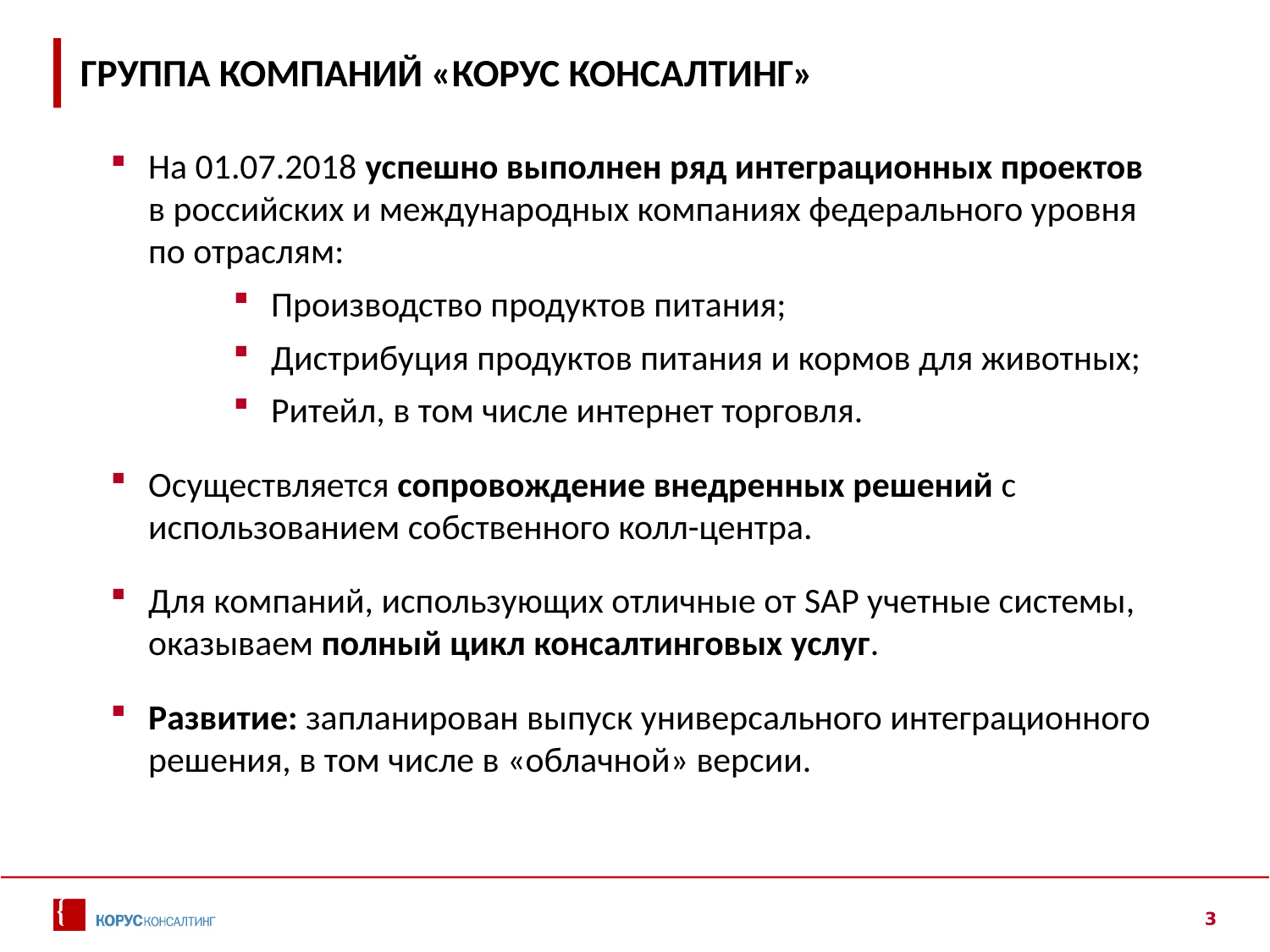

# Группа компаний «КОРУС Консалтинг»
На 01.07.2018 успешно выполнен ряд интеграционных проектов в российских и международных компаниях федерального уровня по отраслям:
Производство продуктов питания;
Дистрибуция продуктов питания и кормов для животных;
Ритейл, в том числе интернет торговля.
Осуществляется сопровождение внедренных решений с использованием собственного колл-центра.
Для компаний, использующих отличные от SAP учетные системы, оказываем полный цикл консалтинговых услуг.
Развитие: запланирован выпуск универсального интеграционного решения, в том числе в «облачной» версии.